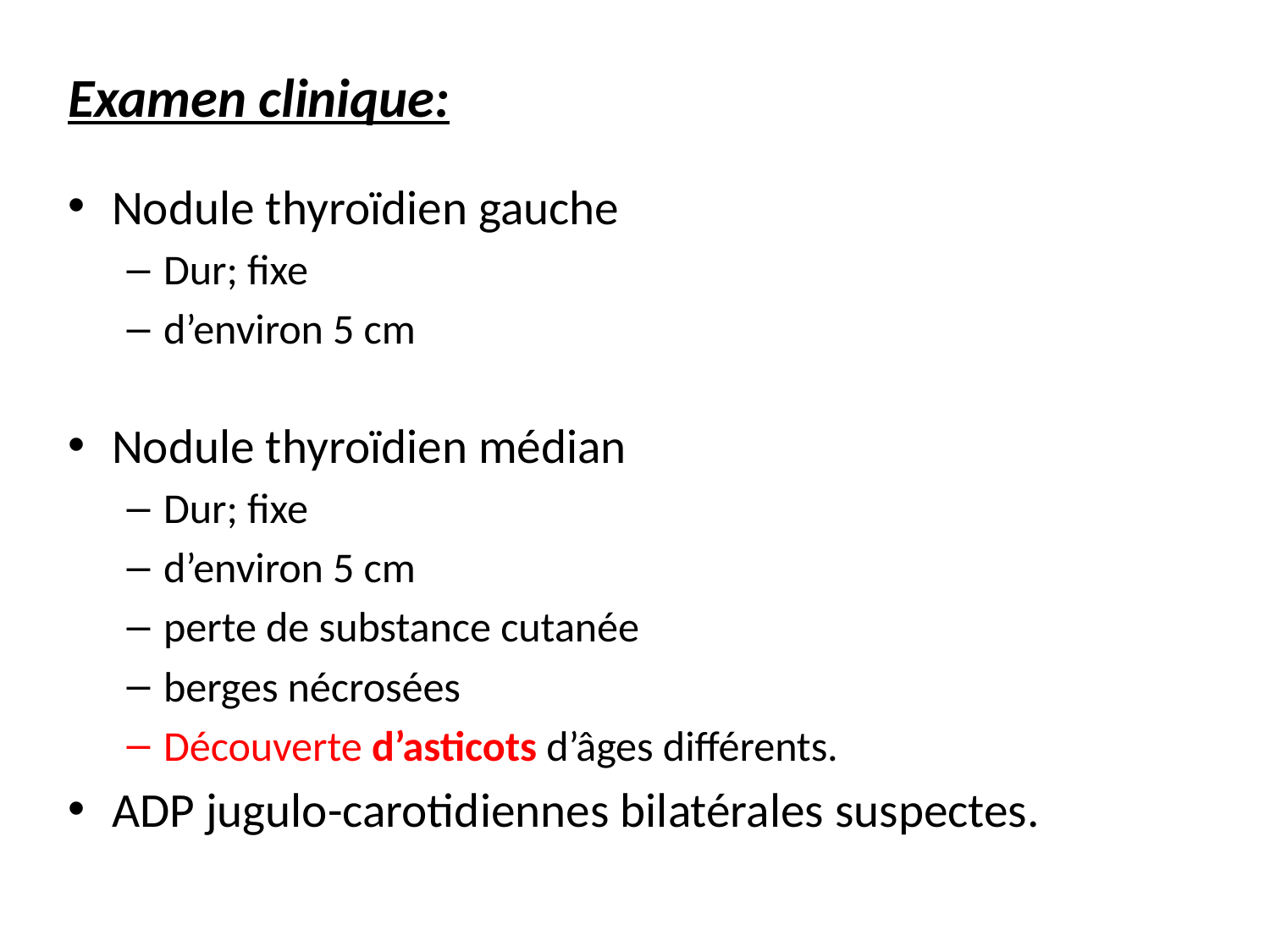

Examen clinique:

Nodule thyroïdien gauche
Dur; fixe
d’environ 5 cm

Nodule thyroïdien médian
Dur; fixe
d’environ 5 cm
perte de substance cutanée
berges nécrosées
Découverte d’asticots d’âges différents.
ADP jugulo-carotidiennes bilatérales suspectes.